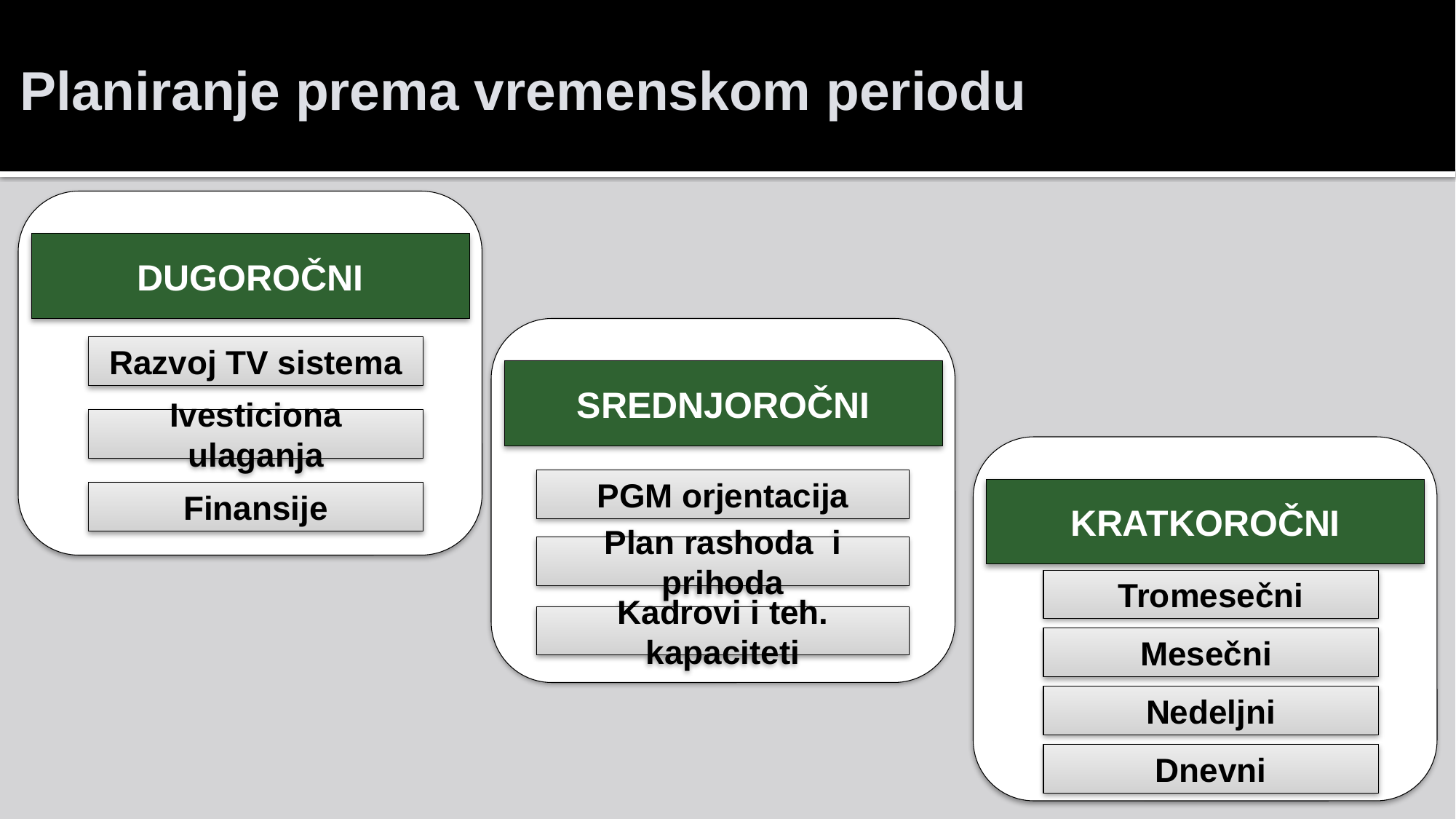

# Planiranje prema vremenskom periodu

DUGOROČNI

Razvoj TV sistema
SREDNJOROČNI
Ivesticiona ulaganja

PGM orjentacija
KRATKOROČNI
Finansije
Plan rashoda  i prihoda
Tromesečni
Kadrovi i teh. kapaciteti
Mesečni
Nedeljni
Dnevni